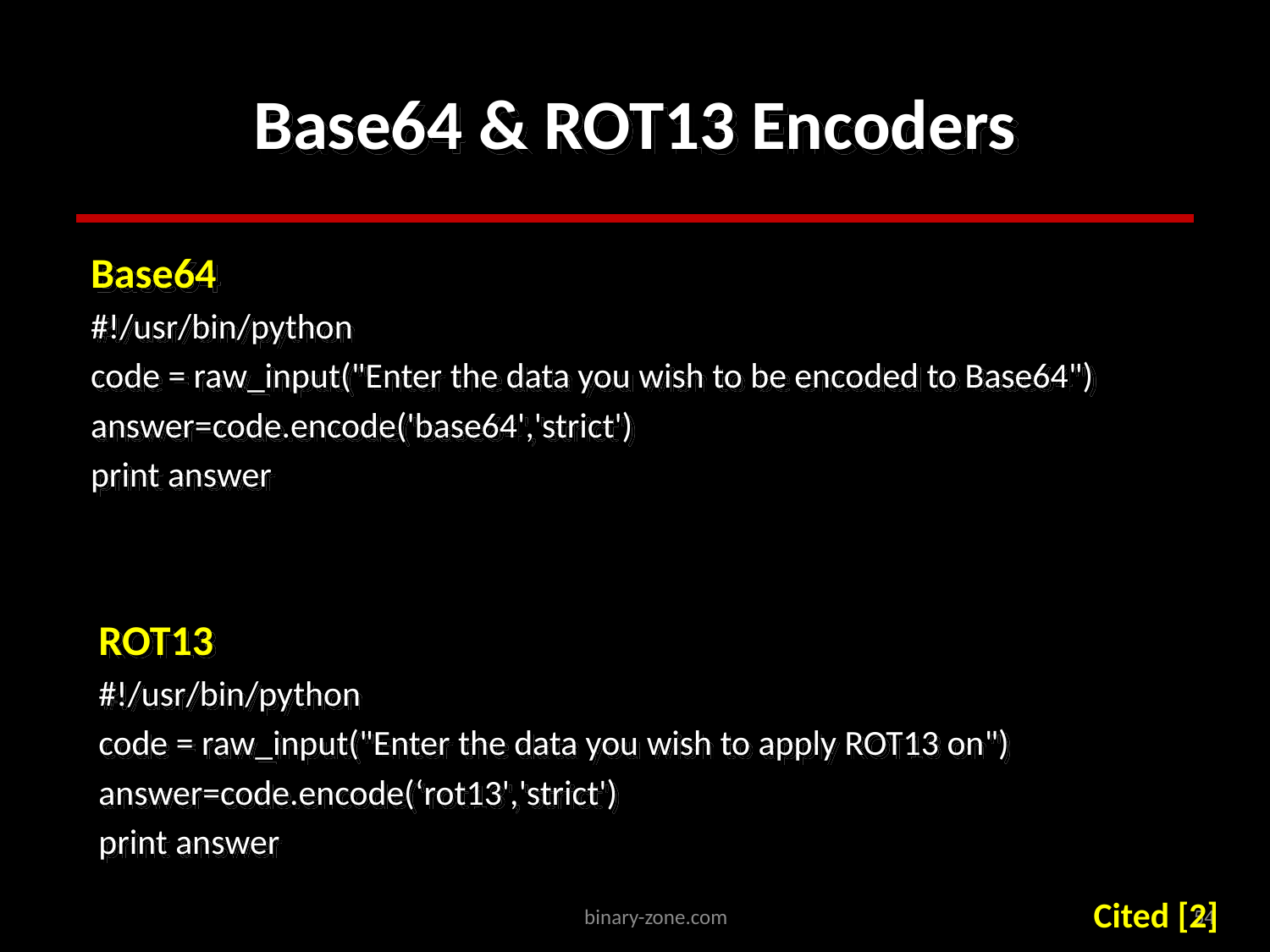

# Base64 & ROT13 Encoders
Base64
#!/usr/bin/python
code = raw_input("Enter the data you wish to be encoded to Base64")
answer=code.encode('base64','strict')
print answer
ROT13
#!/usr/bin/python
code = raw_input("Enter the data you wish to apply ROT13 on")
answer=code.encode(‘rot13','strict')
print answer
Cited [2]